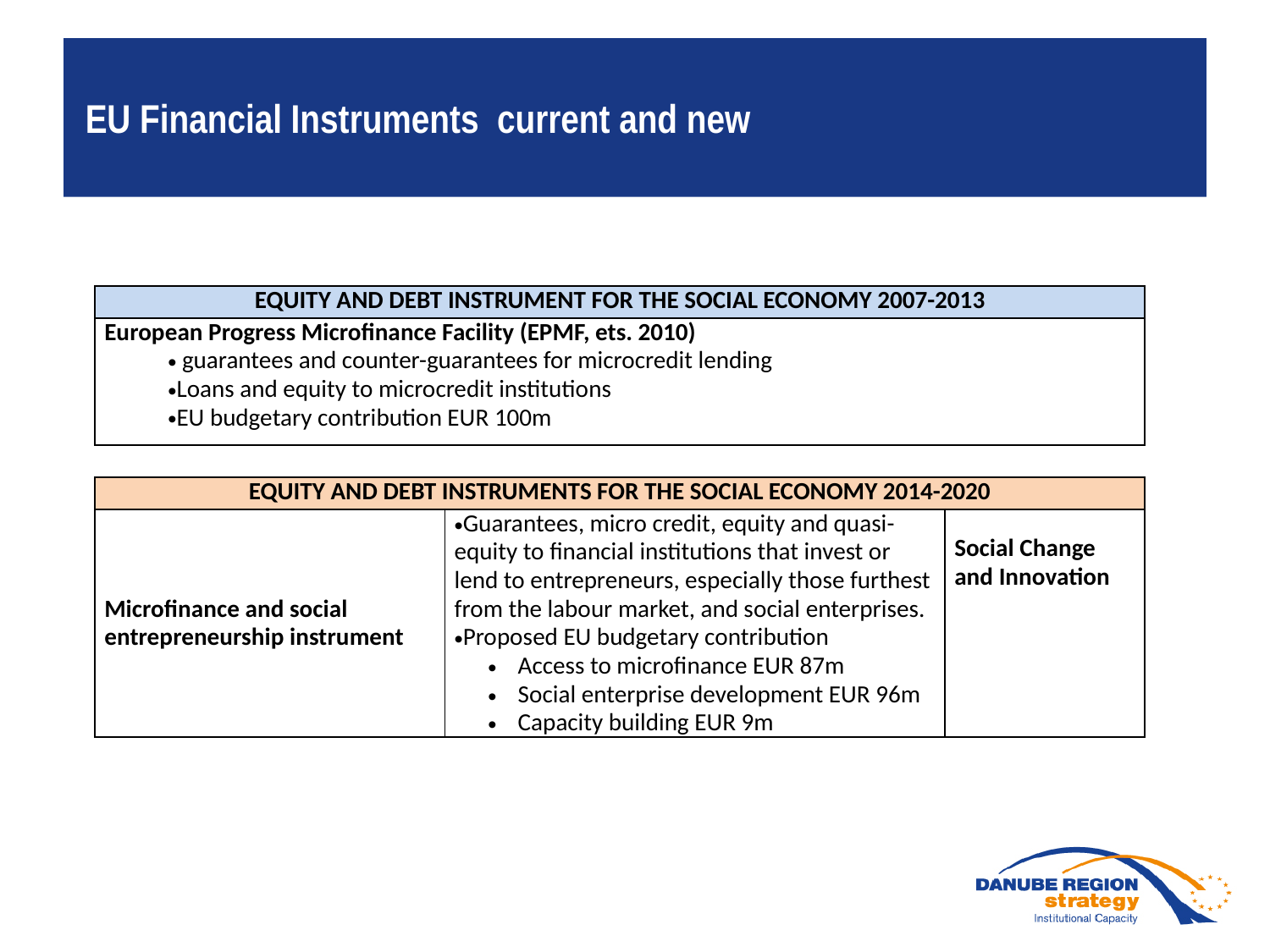

# EU Financial Instruments  current and new
| EQUITY AND DEBT INSTRUMENT FOR THE SOCIAL ECONOMY 2007-2013 |  |  |
| --- | --- | --- |
| European Progress Microfinance Facility (EPMF, ets. 2010) guarantees and counter-guarantees for microcredit lending Loans and equity to microcredit institutions EU budgetary contribution EUR 100m |  |  |
|  |  |  |
| EQUITY AND DEBT INSTRUMENTS FOR THE SOCIAL ECONOMY 2014-2020 |  |  |
| Microfinance and social entrepreneurship instrument | Guarantees, micro credit, equity and quasi-equity to financial institutions that invest or lend to entrepreneurs, especially those furthest from the labour market, and social enterprises. Proposed EU budgetary contribution Access to microfinance EUR 87m Social enterprise development EUR 96m Capacity building EUR 9m | Social Change and Innovation |